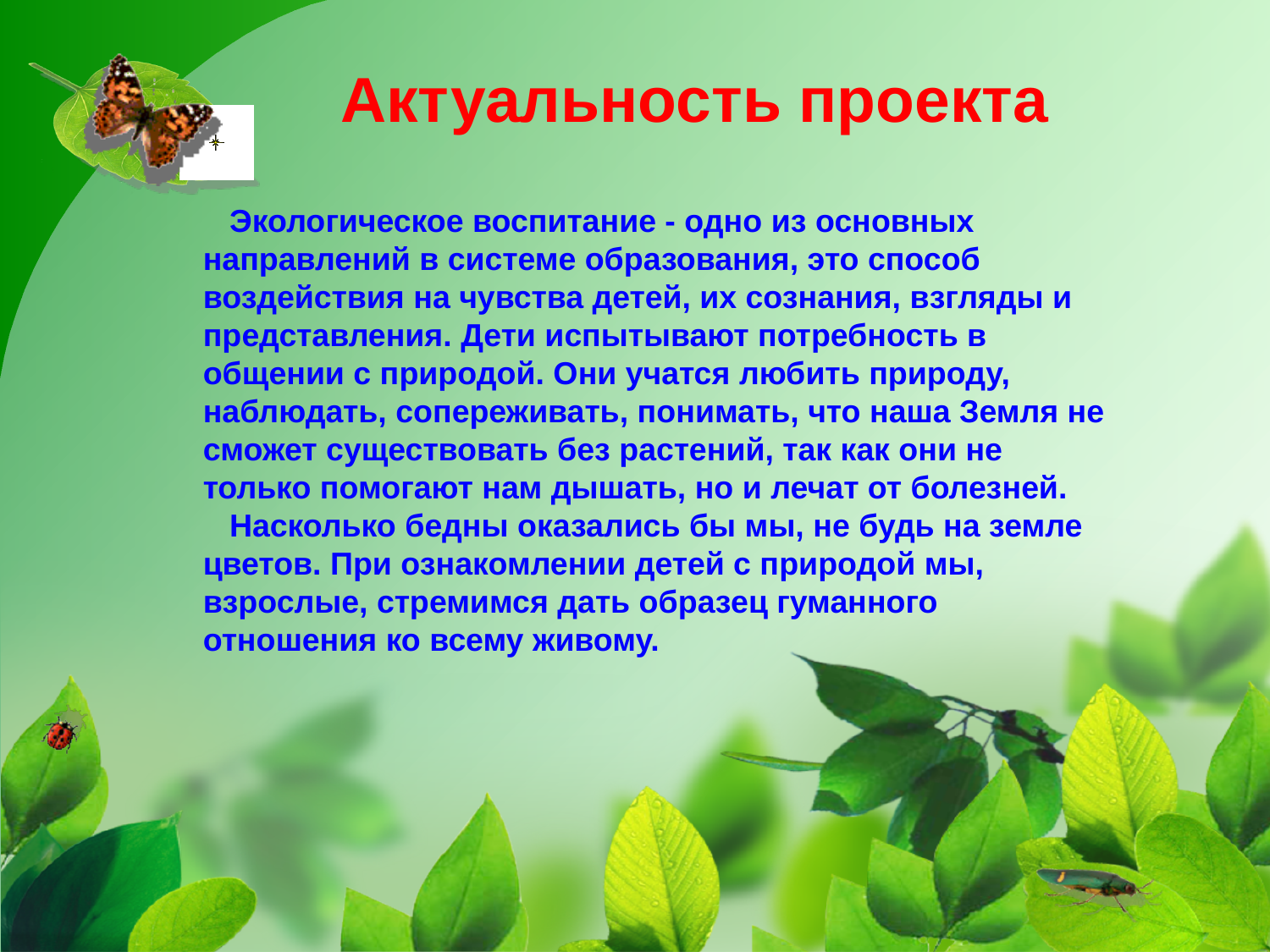

Актуальность проекта
   Экологическое воспитание - одно из основных направлений в системе образования, это способ воздействия на чувства детей, их сознания, взгляды и представления. Дети испытывают потребность в общении с природой. Они учатся любить природу, наблюдать, сопереживать, понимать, что наша Земля не сможет существовать без растений, так как они не только помогают нам дышать, но и лечат от болезней. 
   Насколько бедны оказались бы мы, не будь на земле цветов. При ознакомлении детей с природой мы, взрослые, стремимся дать образец гуманного отношения ко всему живому.